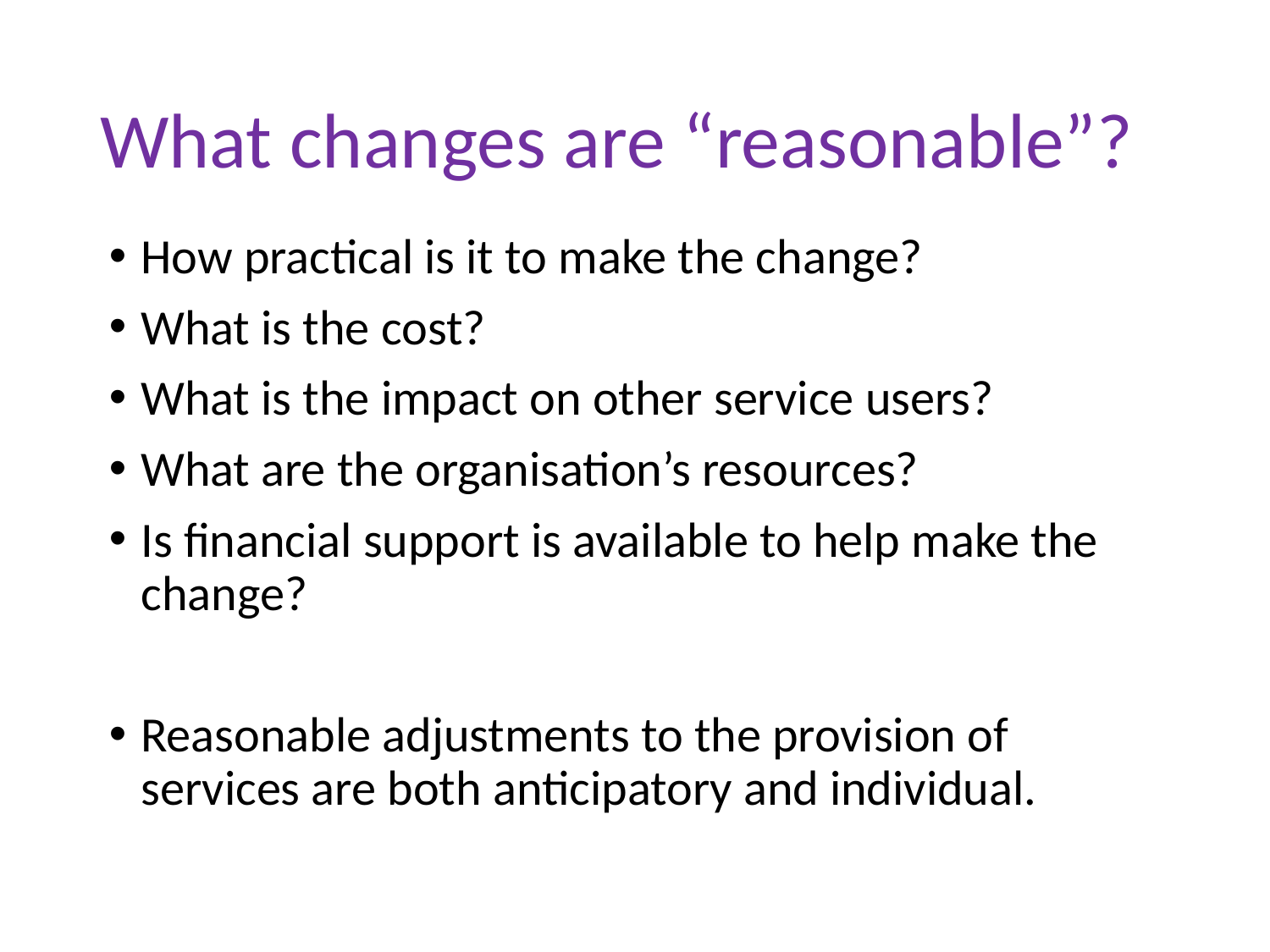

# What changes are “reasonable”?
How practical is it to make the change?
What is the cost?
What is the impact on other service users?
What are the organisation’s resources?
Is financial support is available to help make the change?

Reasonable adjustments to the provision of services are both anticipatory and individual.